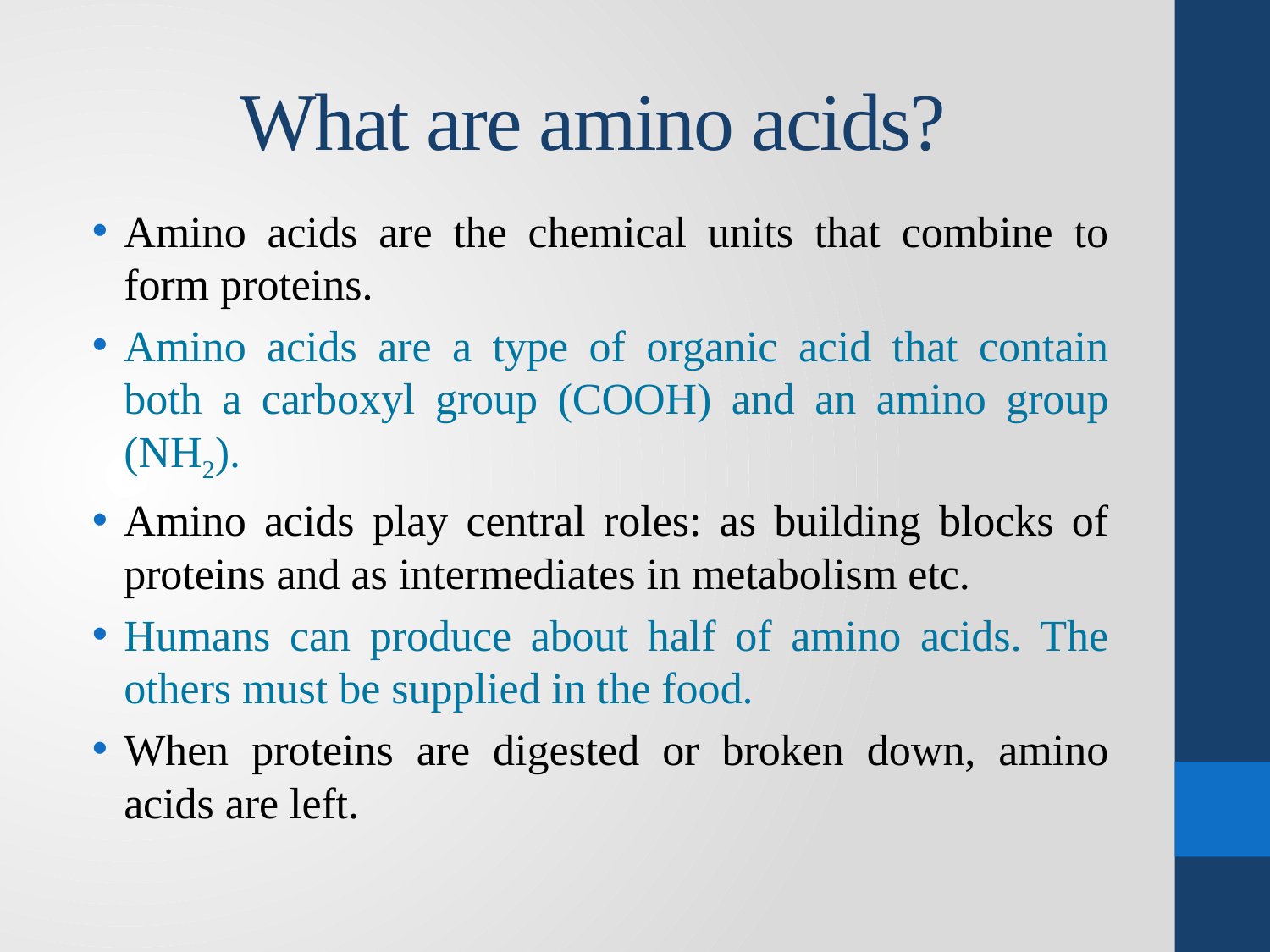

# What are amino acids?
Amino acids are the chemical units that combine to form proteins.
Amino acids are a type of organic acid that contain both a carboxyl group (COOH) and an amino group (NH2).
Amino acids play central roles: as building blocks of proteins and as intermediates in metabolism etc.
Humans can produce about half of amino acids. The others must be supplied in the food.
When proteins are digested or broken down, amino acids are left.